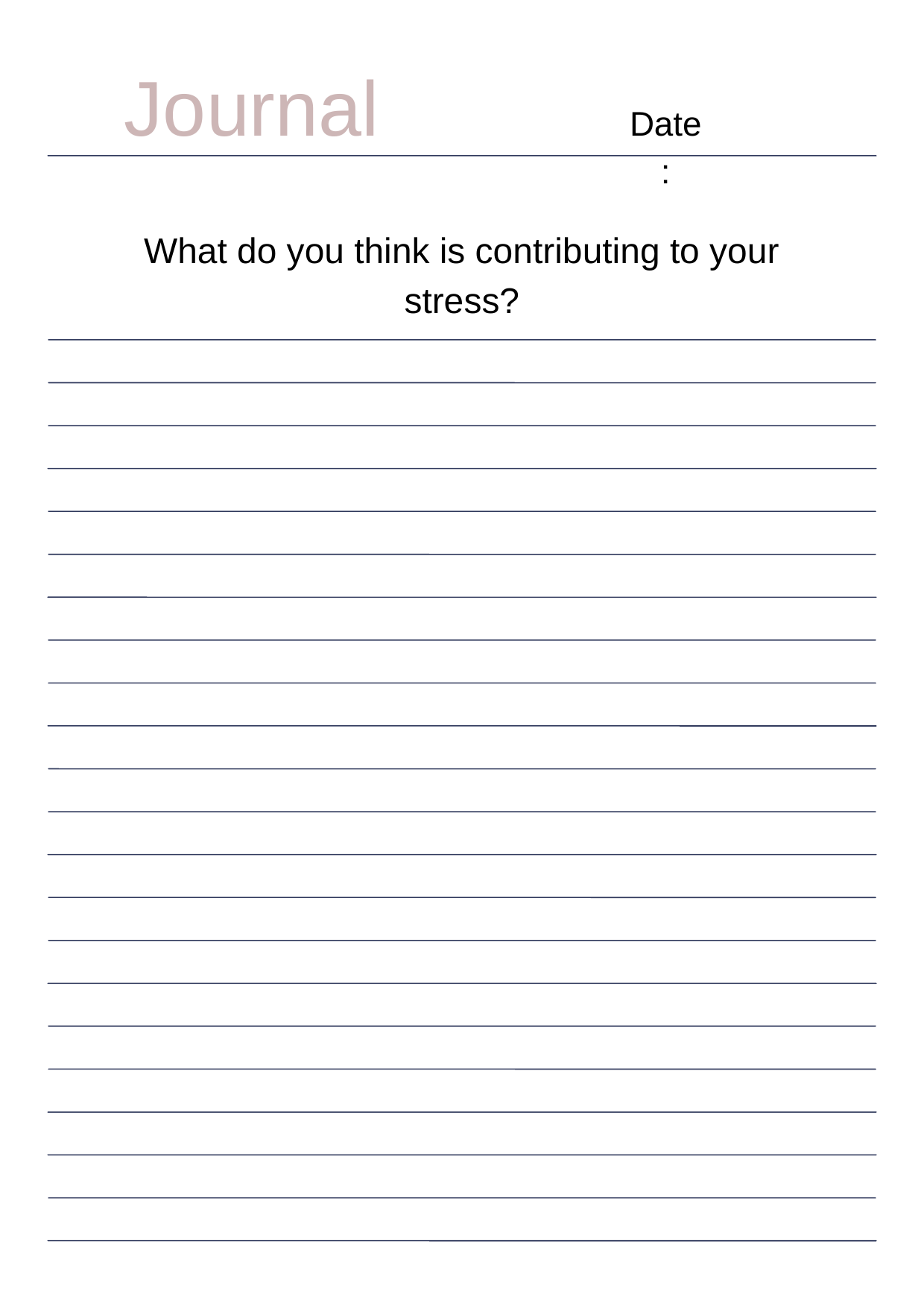

Journal
Date:

What do you think is contributing to your stress?